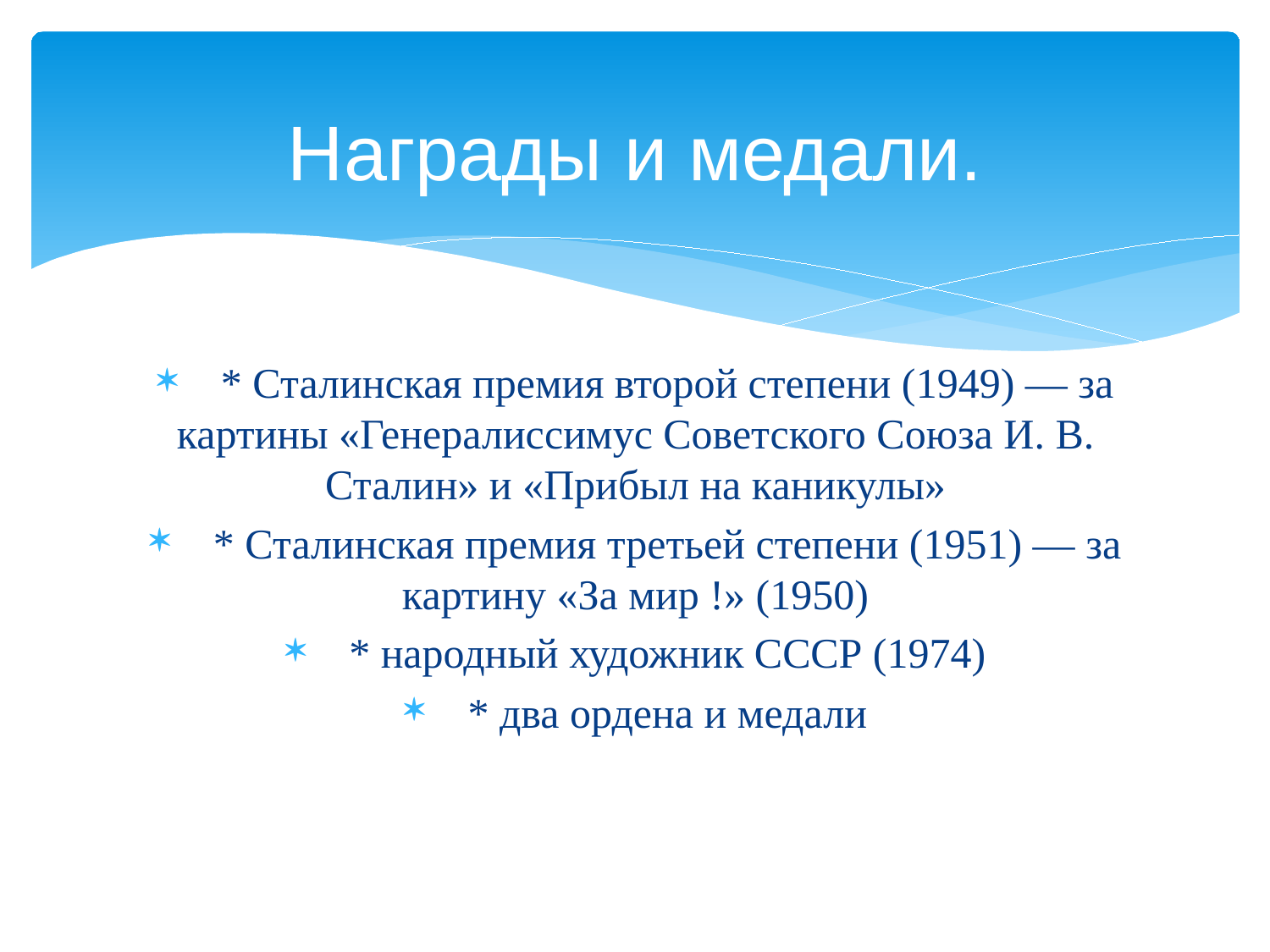

# Награды и медали.
    * Сталинская премия второй степени (1949) — за картины «Генералиссимус Советского Союза И. В. Сталин» и «Прибыл на каникулы»
    * Сталинская премия третьей степени (1951) — за картину «За мир !» (1950)
    * народный художник СССР (1974)
    * два ордена и медали